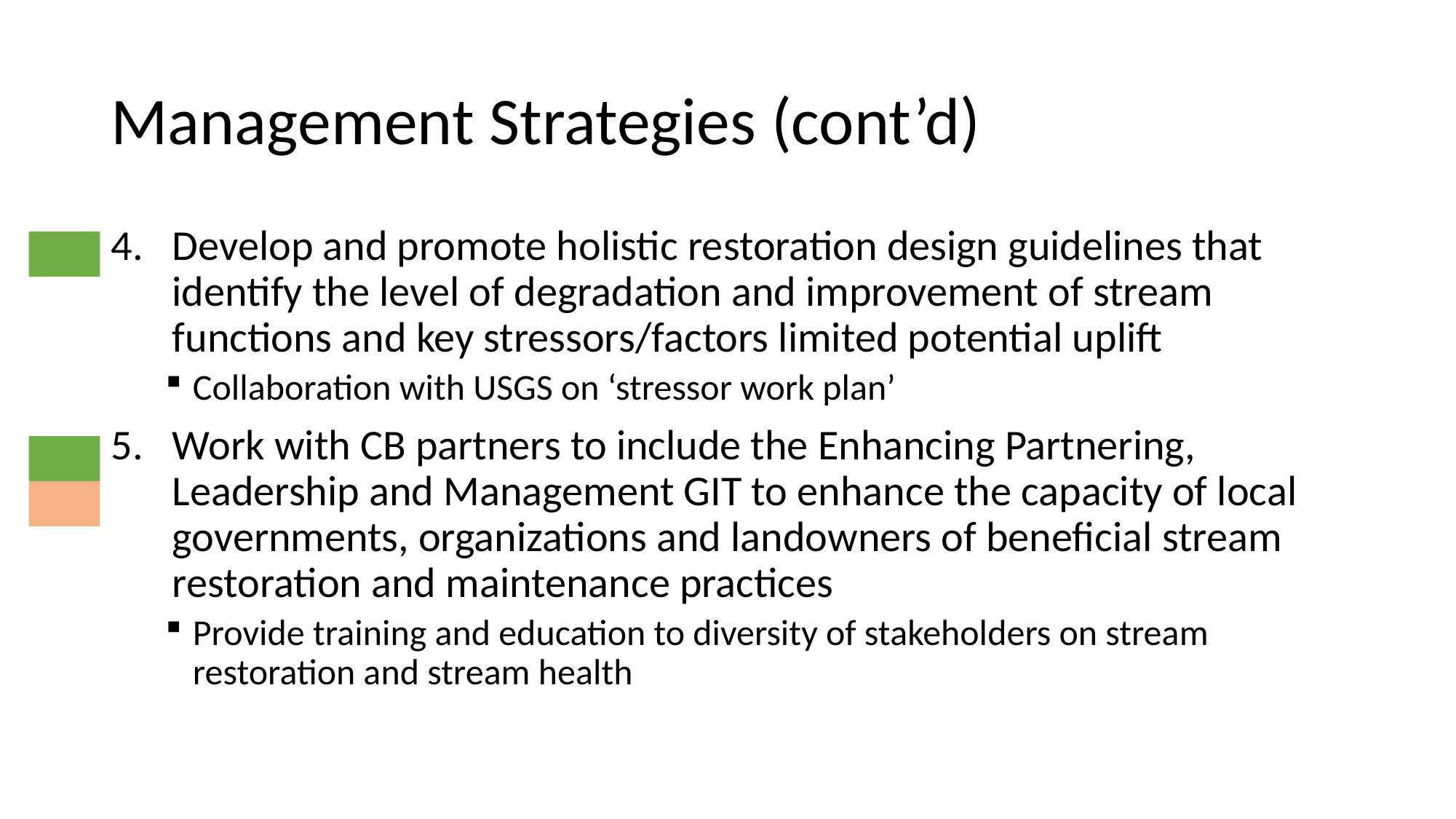

# Management Strategies (cont’d)
Develop and promote holistic restoration design guidelines that identify the level of degradation and improvement of stream functions and key stressors/factors limited potential uplift
Collaboration with USGS on ‘stressor work plan’
Work with CB partners to include the Enhancing Partnering, Leadership and Management GIT to enhance the capacity of local governments, organizations and landowners of beneficial stream restoration and maintenance practices
Provide training and education to diversity of stakeholders on stream restoration and stream health